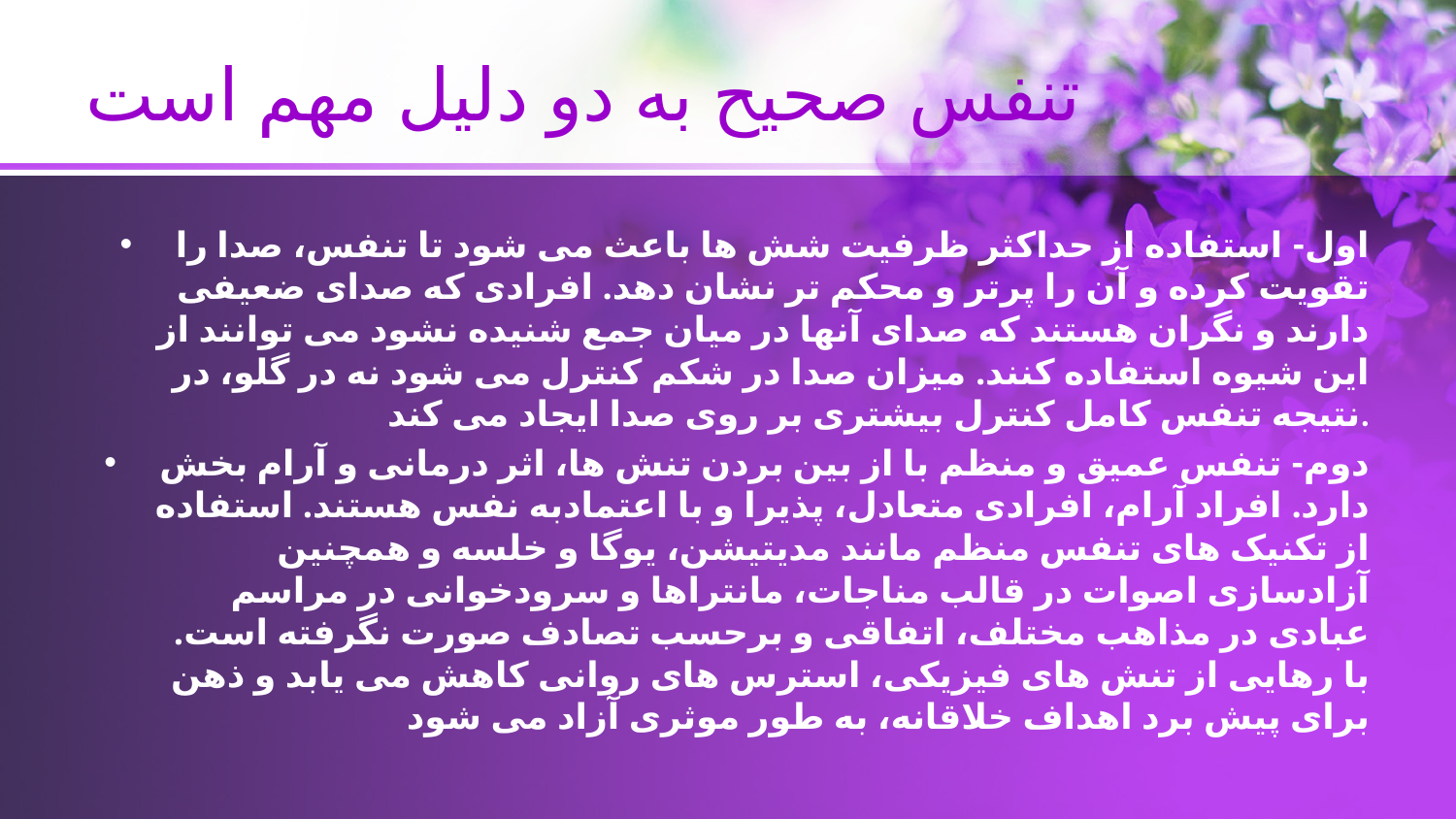

# تنفس صحیح به دو دلیل مهم است
اول- استفاده از حداکثر ظرفیت شش ها باعث می شود تا تنفس، صدا را تقویت کرده و آن را پرتر و محکم تر نشان دهد. افرادی که صدای ضعیفی دارند و نگران هستند که صدای آنها در میان جمع شنیده نشود می توانند از این شیوه استفاده کنند. میزان صدا در شکم کنترل می شود نه در گلو، در نتیجه تنفس کامل کنترل بیشتری بر روی صدا ایجاد می کند.
دوم- تنفس عمیق و منظم با از بین بردن تنش ها، اثر درمانی و آرام بخش دارد. افراد آرام، افرادی متعادل، پذیرا و با اعتمادبه نفس هستند. استفاده از تکنیک های تنفس منظم مانند مدیتیشن، یوگا و خلسه و همچنین آزادسازی اصوات در قالب مناجات، مانتراها و سرودخوانی در مراسم عبادی در مذاهب مختلف، اتفاقی و برحسب تصادف صورت نگرفته است. با رهایی از تنش های فیزیکی، استرس های روانی کاهش می یابد و ذهن برای پیش برد اهداف خلاقانه، به طور موثری آزاد می شود